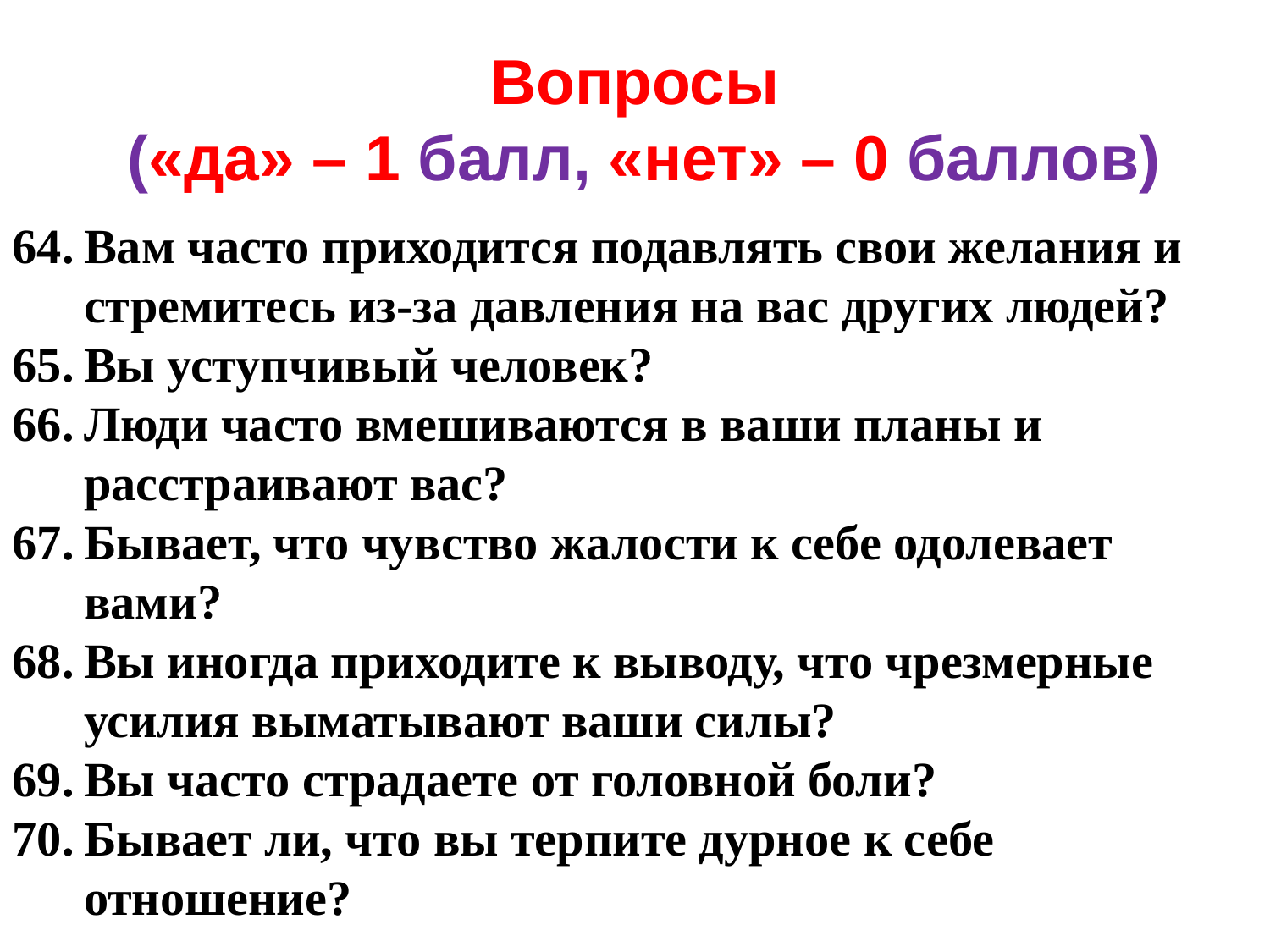

# Вопросы («да» – 1 балл, «нет» – 0 баллов)
Вам часто приходится подавлять свои желания и стремитесь из-за давления на вас других людей?
Вы уступчивый человек?
Люди часто вмешиваются в ваши планы и расстраивают вас?
Бывает, что чувство жалости к себе одолевает вами?
Вы иногда приходите к выводу, что чрезмерные усилия выматывают ваши силы?
Вы часто страдаете от головной боли?
Бывает ли, что вы терпите дурное к себе отношение?